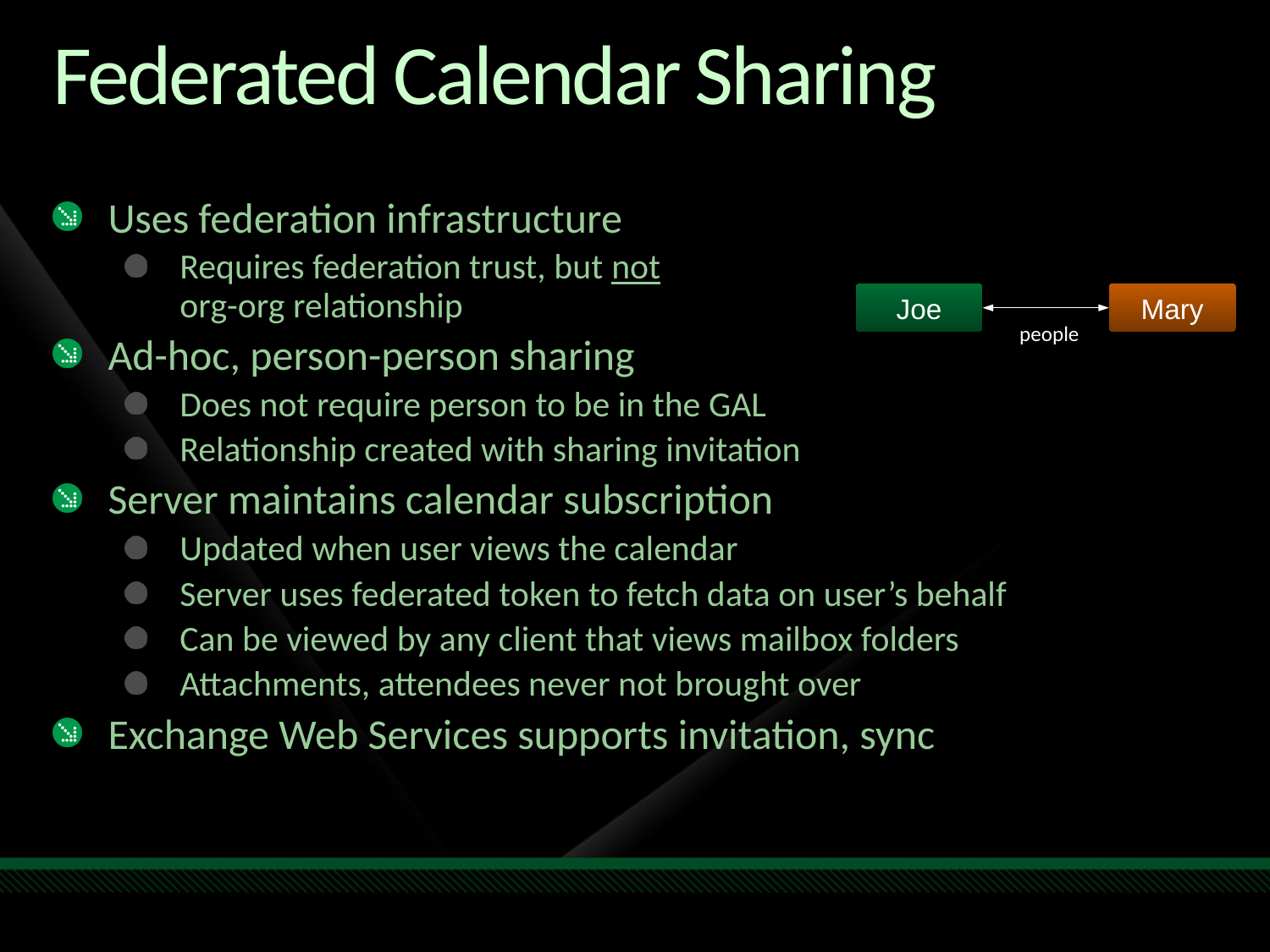

# Federated Calendar Sharing
Uses federation infrastructure
Requires federation trust, but not
org-org relationship
Ad-hoc, person-person sharing
Does not require person to be in the GAL
Relationship created with sharing invitation
Server maintains calendar subscription
Updated when user views the calendar
Server uses federated token to fetch data on user’s behalf
Can be viewed by any client that views mailbox folders
Attachments, attendees never not brought over
Exchange Web Services supports invitation, sync
Joe
Mary
people